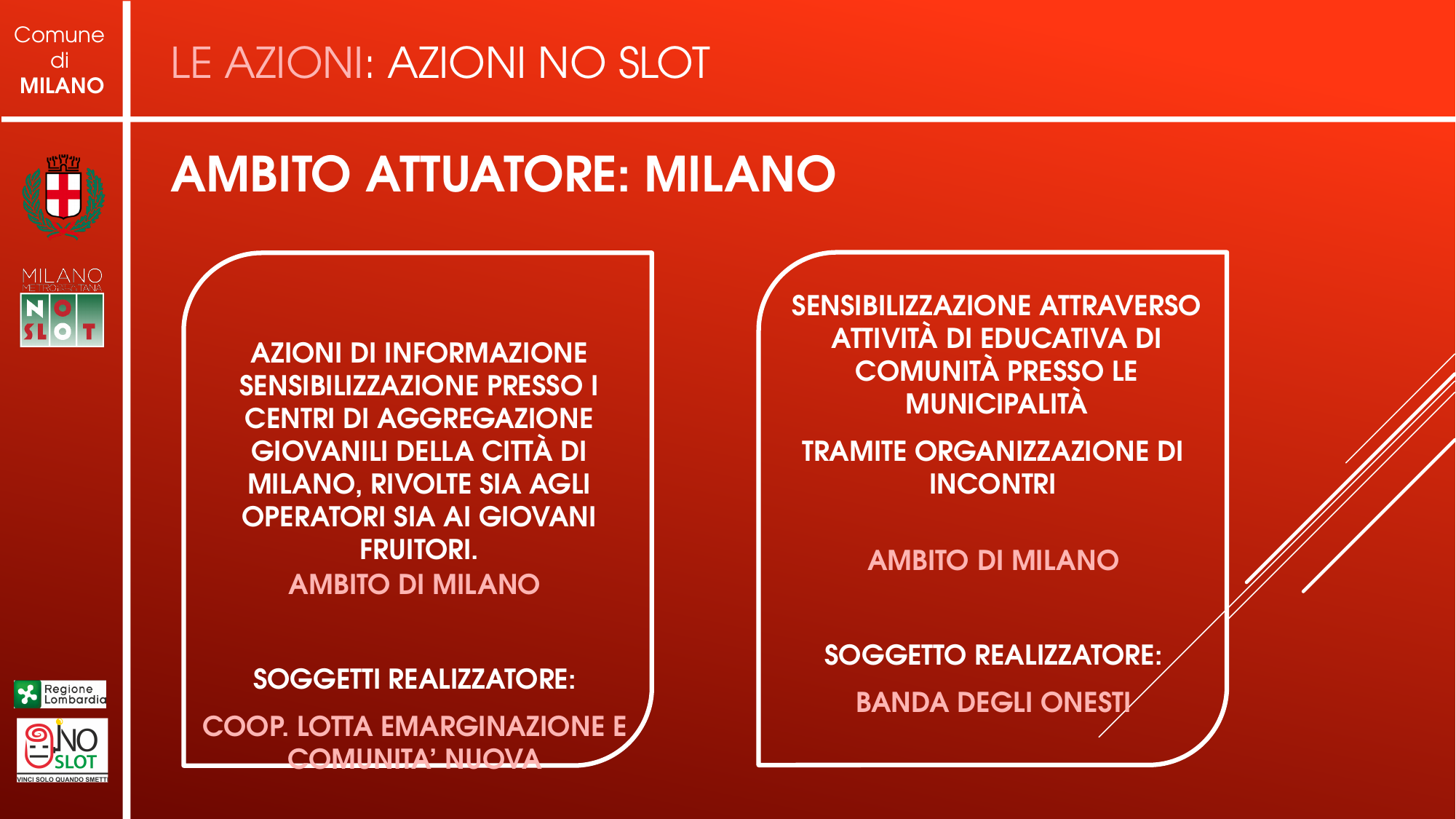

LE AZIONI: azioni no slot
# AMBITO ATTUATORE: MILANO

SENSIBILIZZAZIONE ATTRAVERSO ATTIVITÀ DI EDUCATIVA DI COMUNITÀ PRESSO LE MUNICIPALITÀ
TRAMITE ORGANIZZAZIONE DI  INCONTRI

AZIONI DI INFORMAZIONE SENSIBILIZZAZIONE PRESSO I CENTRI DI AGGREGAZIONE GIOVANILI DELLA CITTÀ DI MILANO, RIVOLTE SIA AGLI OPERATORI SIA AI GIOVANI FRUITORI.

AMBITO DI MILANO

SOGGETTO REALIZZATORE:
BANDA DEGLI ONESTI

AMBITO DI MILANO

SOGGETTI REALIZZATORE:
COOP. LOTTA EMARGINAZIONE E COMUNITA’ NUOVA